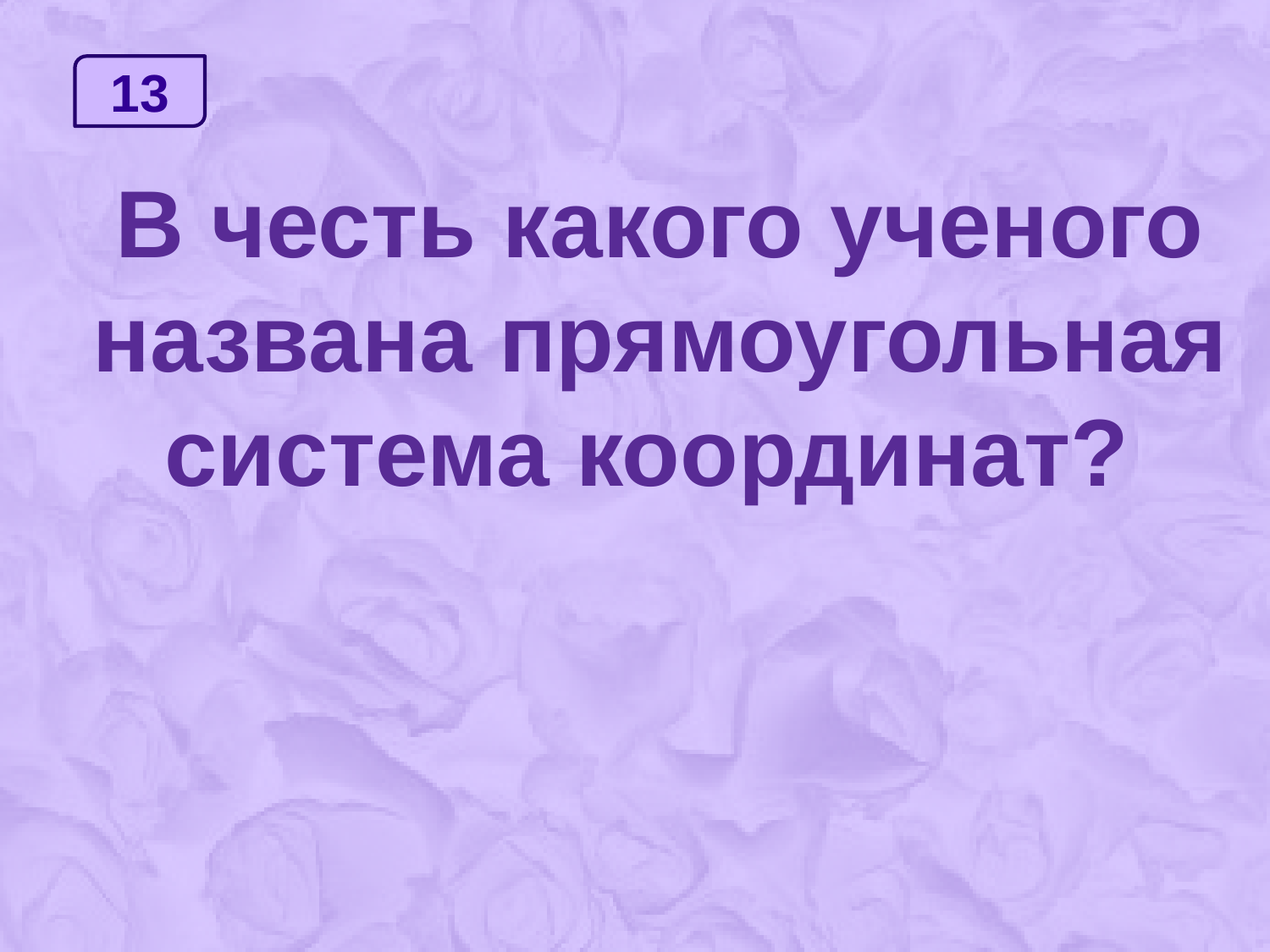

13
В честь какого ученого названа прямоугольная система координат?